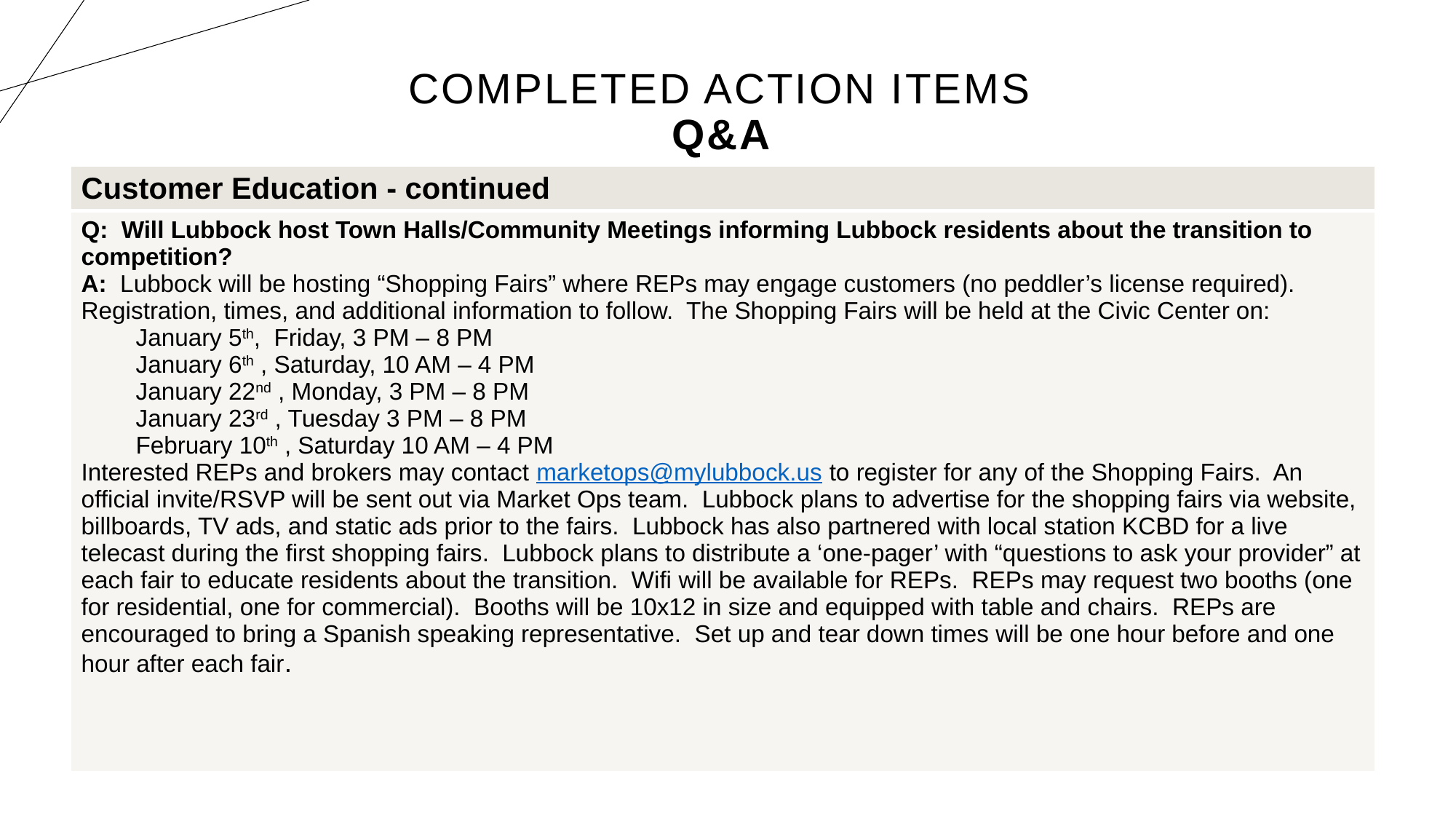

# Completed Action Items Q&A
| Customer Education - continued |
| --- |
| Q: Will Lubbock host Town Halls/Community Meetings informing Lubbock residents about the transition to competition? A: Lubbock will be hosting “Shopping Fairs” where REPs may engage customers (no peddler’s license required). Registration, times, and additional information to follow. The Shopping Fairs will be held at the Civic Center on: January 5th, Friday, 3 PM – 8 PM January 6th , Saturday, 10 AM – 4 PM January 22nd , Monday, 3 PM – 8 PM January 23rd , Tuesday 3 PM – 8 PM February 10th , Saturday 10 AM – 4 PM Interested REPs and brokers may contact marketops@mylubbock.us to register for any of the Shopping Fairs. An official invite/RSVP will be sent out via Market Ops team. Lubbock plans to advertise for the shopping fairs via website, billboards, TV ads, and static ads prior to the fairs. Lubbock has also partnered with local station KCBD for a live telecast during the first shopping fairs. Lubbock plans to distribute a ‘one-pager’ with “questions to ask your provider” at each fair to educate residents about the transition. Wifi will be available for REPs. REPs may request two booths (one for residential, one for commercial). Booths will be 10x12 in size and equipped with table and chairs. REPs are encouraged to bring a Spanish speaking representative. Set up and tear down times will be one hour before and one hour after each fair. |